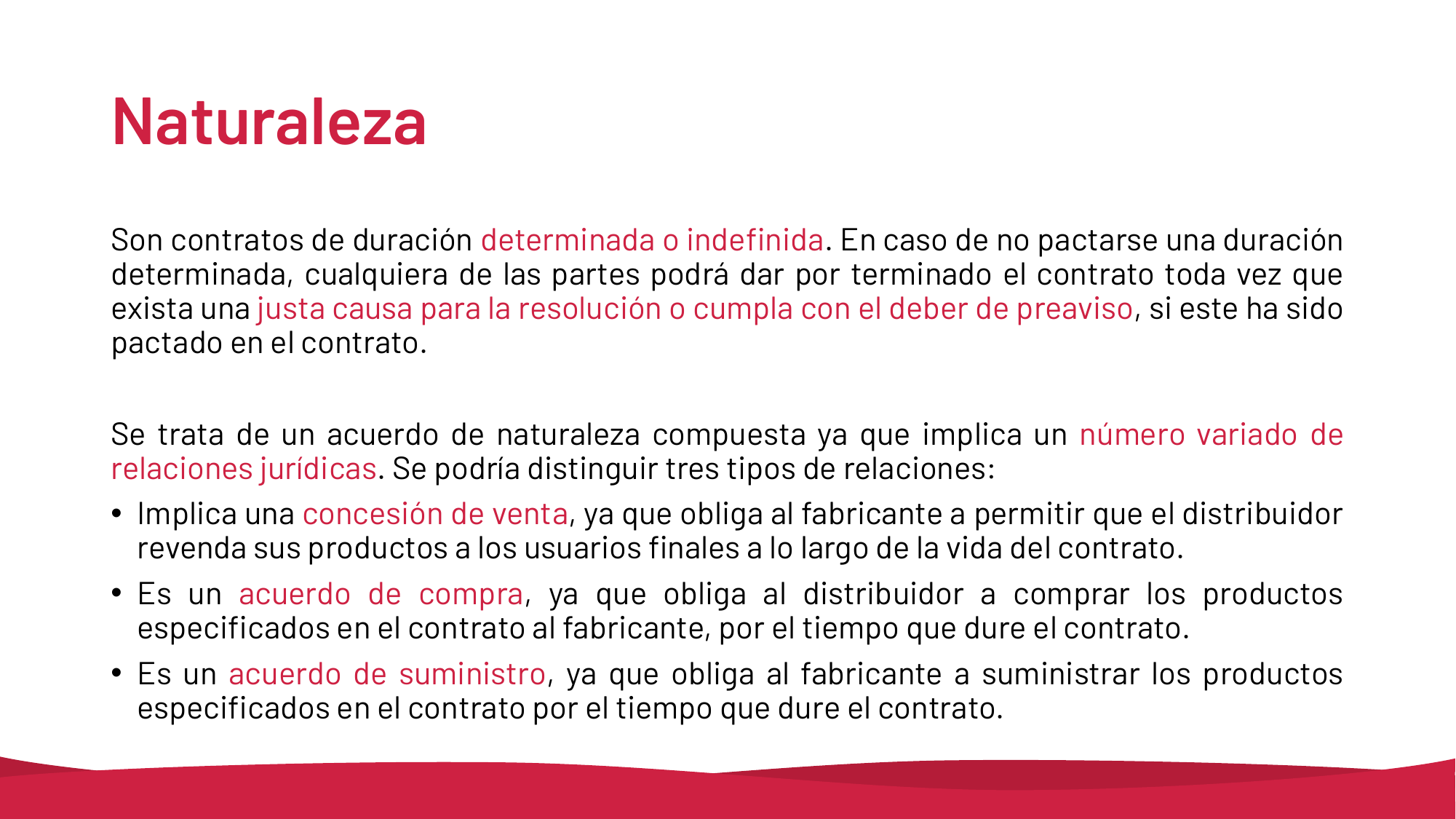

# Naturaleza
Son contratos de duración determinada o indefinida. En caso de no pactarse una duración determinada, cualquiera de las partes podrá dar por terminado el contrato toda vez que exista una justa causa para la resolución o cumpla con el deber de preaviso, si este ha sido pactado en el contrato.

Se trata de un acuerdo de naturaleza compuesta ya que implica un número variado de relaciones jurídicas. Se podría distinguir tres tipos de relaciones:
Implica una concesión de venta, ya que obliga al fabricante a permitir que el distribuidor revenda sus productos a los usuarios finales a lo largo de la vida del contrato.
Es un acuerdo de compra, ya que obliga al distribuidor a comprar los productos especificados en el contrato al fabricante, por el tiempo que dure el contrato.
Es un acuerdo de suministro, ya que obliga al fabricante a suministrar los productos especificados en el contrato por el tiempo que dure el contrato.